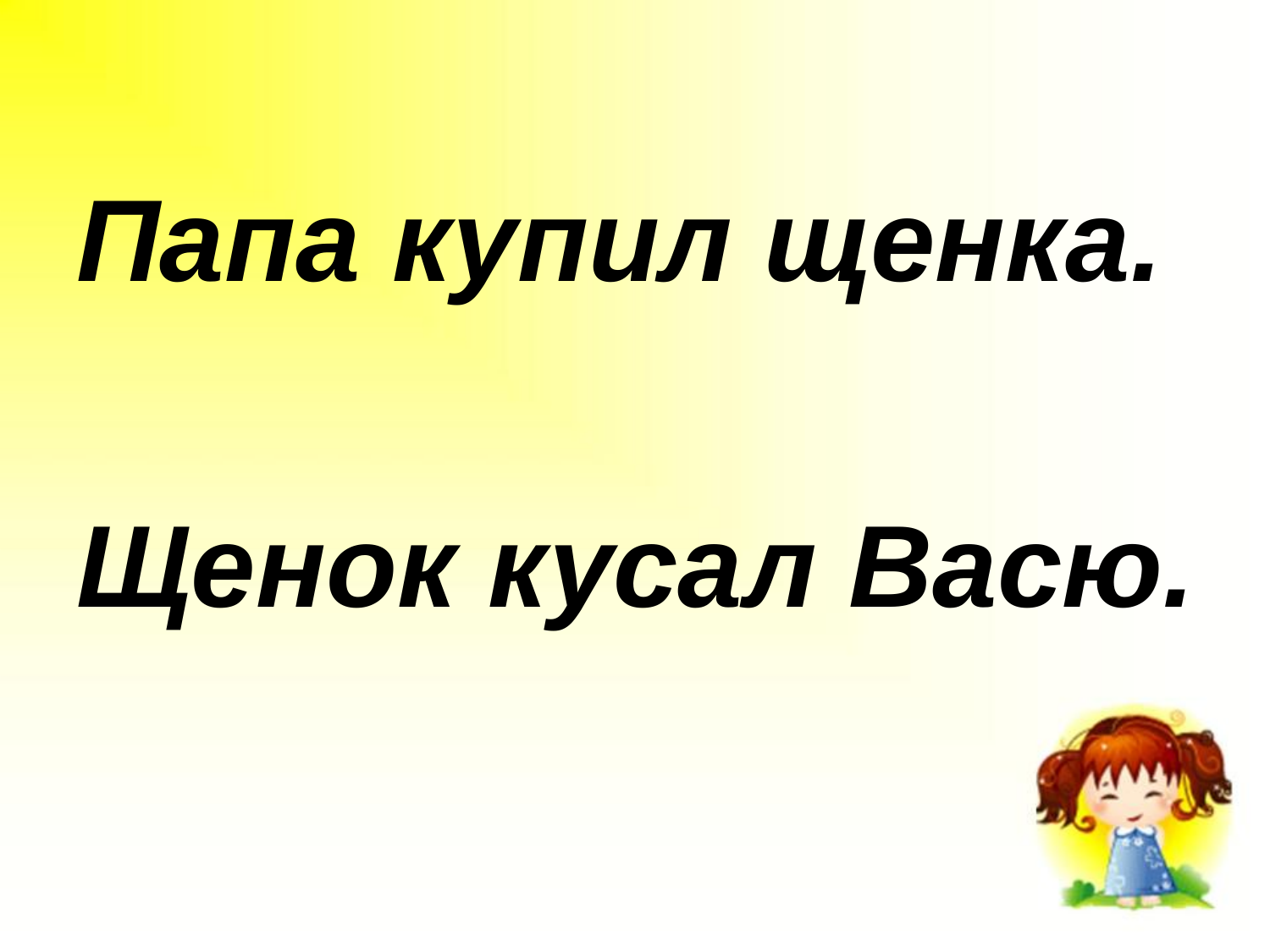

#
Папа купил щенка.

Щенок кусал Васю.